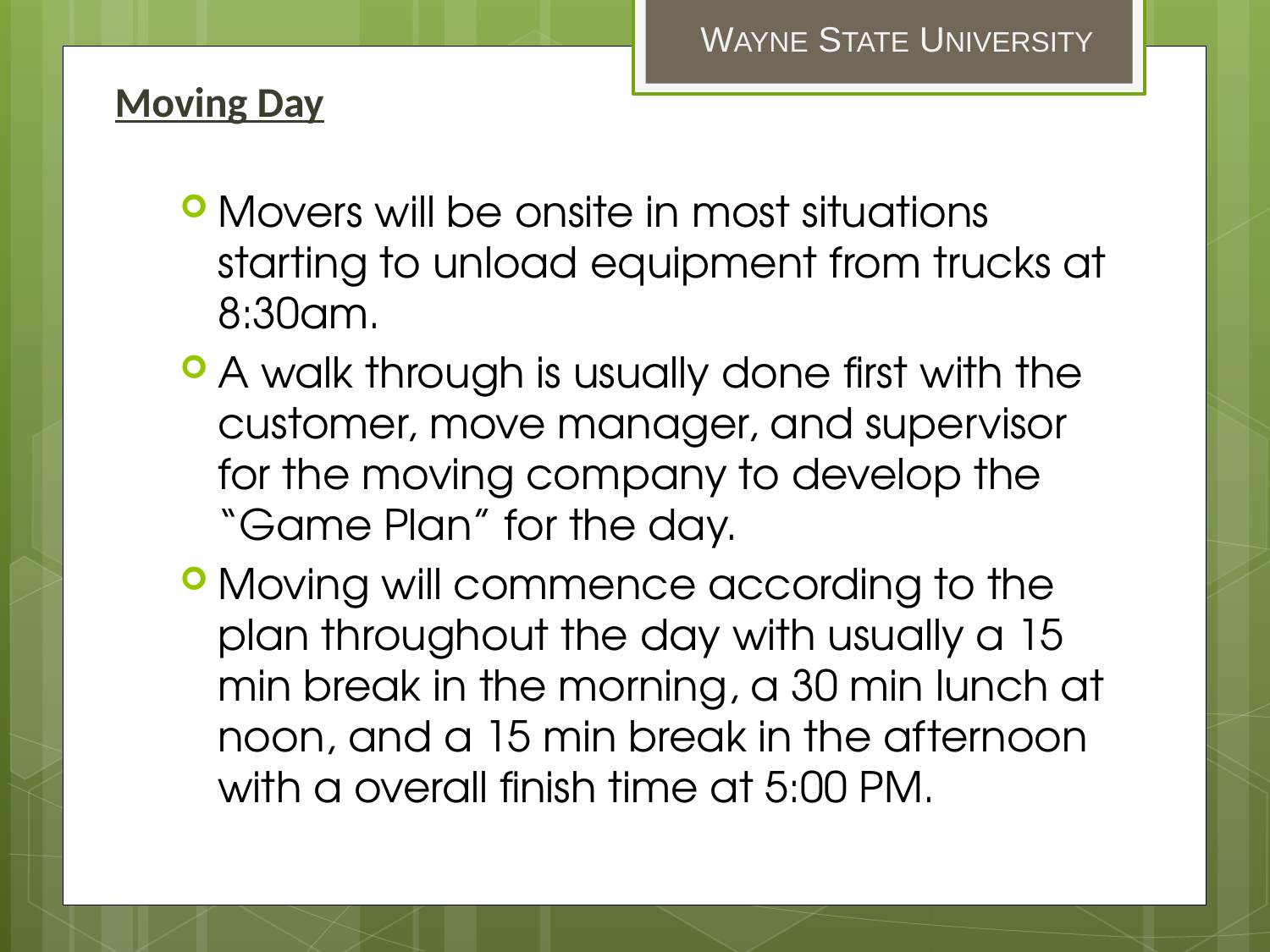

WAYNE STATE UNIVERSITY
Moving Day

Movers will be onsite in most situations starting to unload equipment from trucks at 8:30am.
A walk through is usually done first with the customer, move manager, and supervisor for the moving company to develop the “Game Plan” for the day.
Moving will commence according to the plan throughout the day with usually a 15 min break in the morning, a 30 min lunch at noon, and a 15 min break in the afternoon with a overall finish time at 5:00 PM.